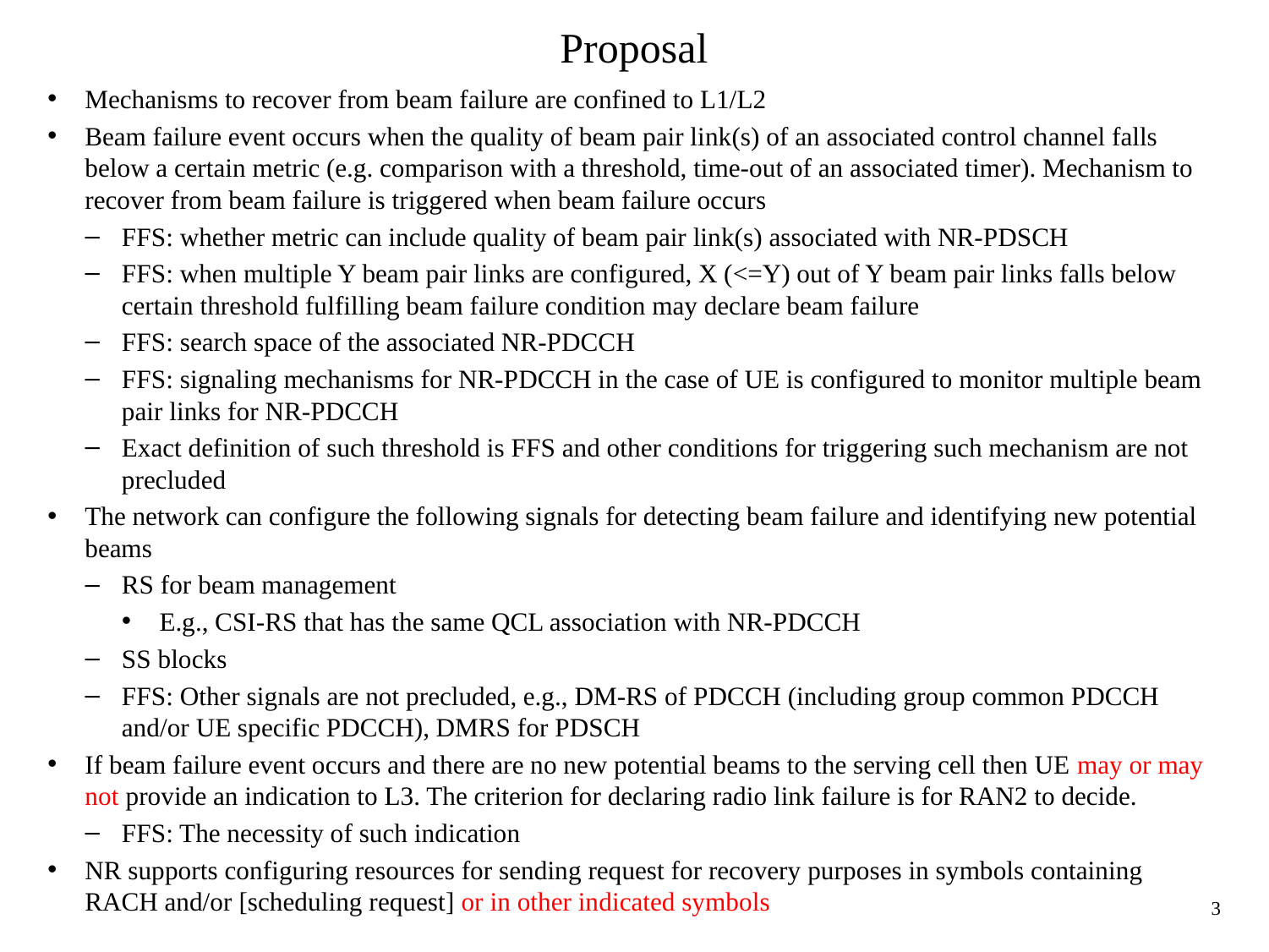

# Proposal
Mechanisms to recover from beam failure are confined to L1/L2
Beam failure event occurs when the quality of beam pair link(s) of an associated control channel falls below a certain metric (e.g. comparison with a threshold, time-out of an associated timer). Mechanism to recover from beam failure is triggered when beam failure occurs
FFS: whether metric can include quality of beam pair link(s) associated with NR-PDSCH
FFS: when multiple Y beam pair links are configured, X (<=Y) out of Y beam pair links falls below certain threshold fulfilling beam failure condition may declare beam failure
FFS: search space of the associated NR-PDCCH
FFS: signaling mechanisms for NR-PDCCH in the case of UE is configured to monitor multiple beam pair links for NR-PDCCH
Exact definition of such threshold is FFS and other conditions for triggering such mechanism are not precluded
The network can configure the following signals for detecting beam failure and identifying new potential beams
RS for beam management
E.g., CSI-RS that has the same QCL association with NR-PDCCH
SS blocks
FFS: Other signals are not precluded, e.g., DM-RS of PDCCH (including group common PDCCH and/or UE specific PDCCH), DMRS for PDSCH
If beam failure event occurs and there are no new potential beams to the serving cell then UE may or may not provide an indication to L3. The criterion for declaring radio link failure is for RAN2 to decide.
FFS: The necessity of such indication
NR supports configuring resources for sending request for recovery purposes in symbols containing RACH and/or [scheduling request] or in other indicated symbols
3